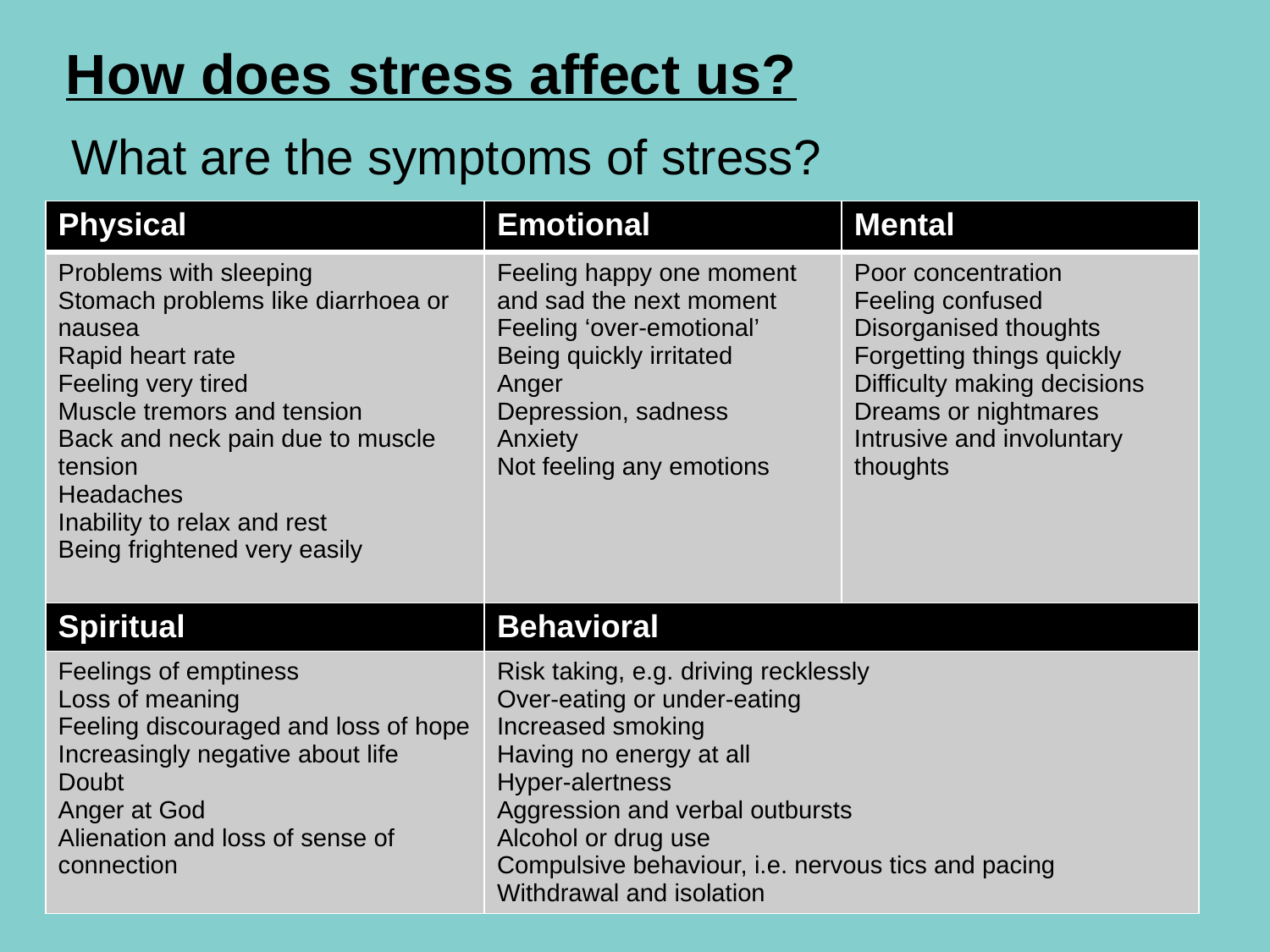

# How does stress affect us?
What are the symptoms of stress?

| Physical | Emotional | Mental |
| --- | --- | --- |
| Problems with sleeping Stomach problems like diarrhoea or nausea Rapid heart rate Feeling very tired Muscle tremors and tension Back and neck pain due to muscle tension Headaches Inability to relax and rest Being frightened very easily | Feeling happy one moment and sad the next moment Feeling ‘over-emotional’ Being quickly irritated Anger Depression, sadness Anxiety Not feeling any emotions | Poor concentration Feeling confused Disorganised thoughts Forgetting things quickly Difficulty making decisions Dreams or nightmares Intrusive and involuntary thoughts |
| Spiritual | Behavioral |  |
| Feelings of emptiness Loss of meaning Feeling discouraged and loss of hope Increasingly negative about life Doubt Anger at God Alienation and loss of sense of connection | Risk taking, e.g. driving recklessly Over-eating or under-eating Increased smoking Having no energy at all Hyper-alertness Aggression and verbal outbursts Alcohol or drug use Compulsive behaviour, i.e. nervous tics and pacing Withdrawal and isolation |  |